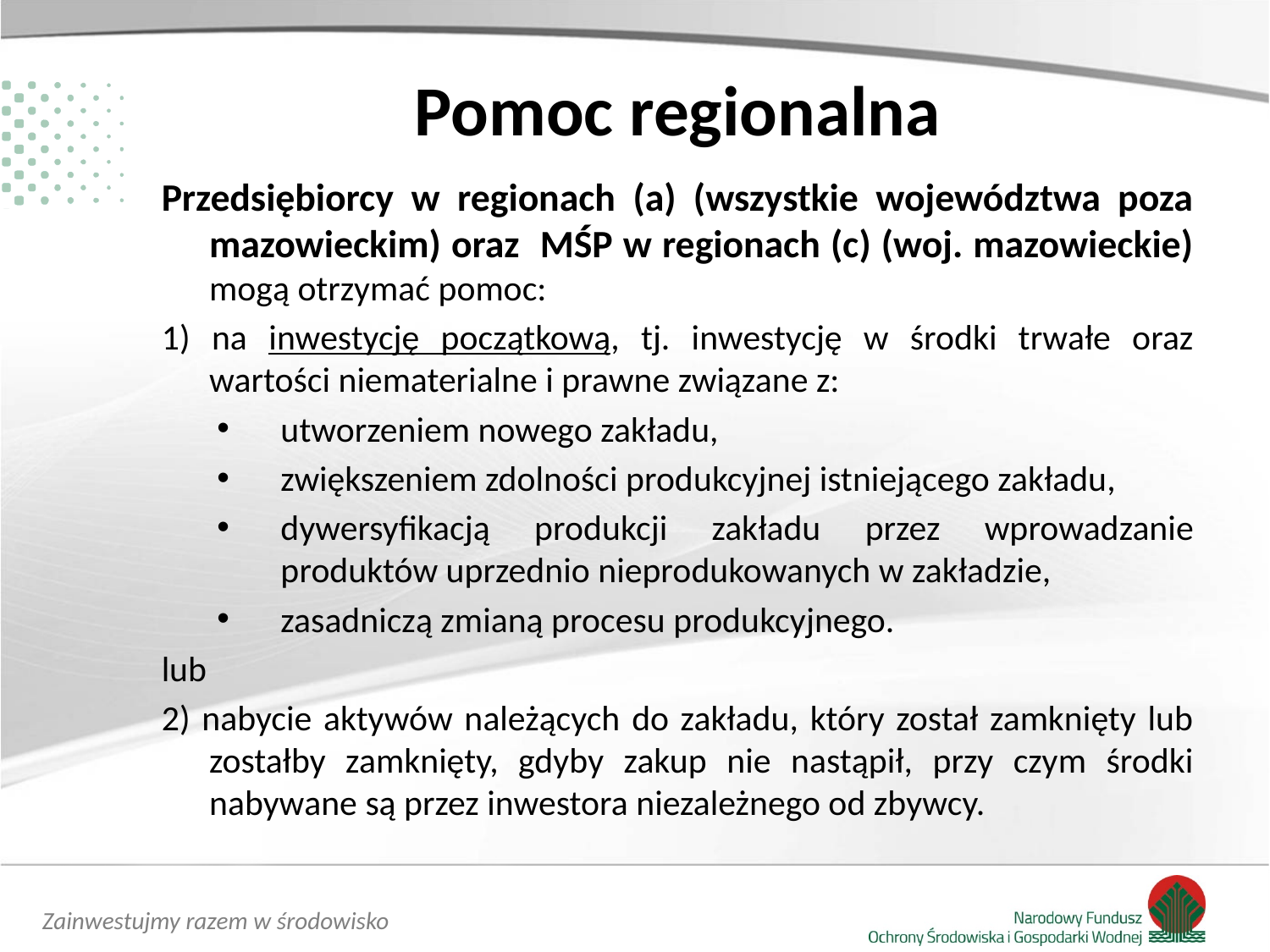

# Pomoc regionalna
Przedsiębiorcy w regionach (a) (wszystkie województwa poza mazowieckim) oraz  MŚP w regionach (c) (woj. mazowieckie) mogą otrzymać pomoc:
1) na inwestycję początkową, tj. inwestycję w środki trwałe oraz wartości niematerialne i prawne związane z:
utworzeniem nowego zakładu,
zwiększeniem zdolności produkcyjnej istniejącego zakładu,
dywersyfikacją produkcji zakładu przez wprowadzanie produktów uprzednio nieprodukowanych w zakładzie,
zasadniczą zmianą procesu produkcyjnego.
lub
2) nabycie aktywów należących do zakładu, który został zamknięty lub zostałby zamknięty, gdyby zakup nie nastąpił, przy czym środki nabywane są przez inwestora niezależnego od zbywcy.